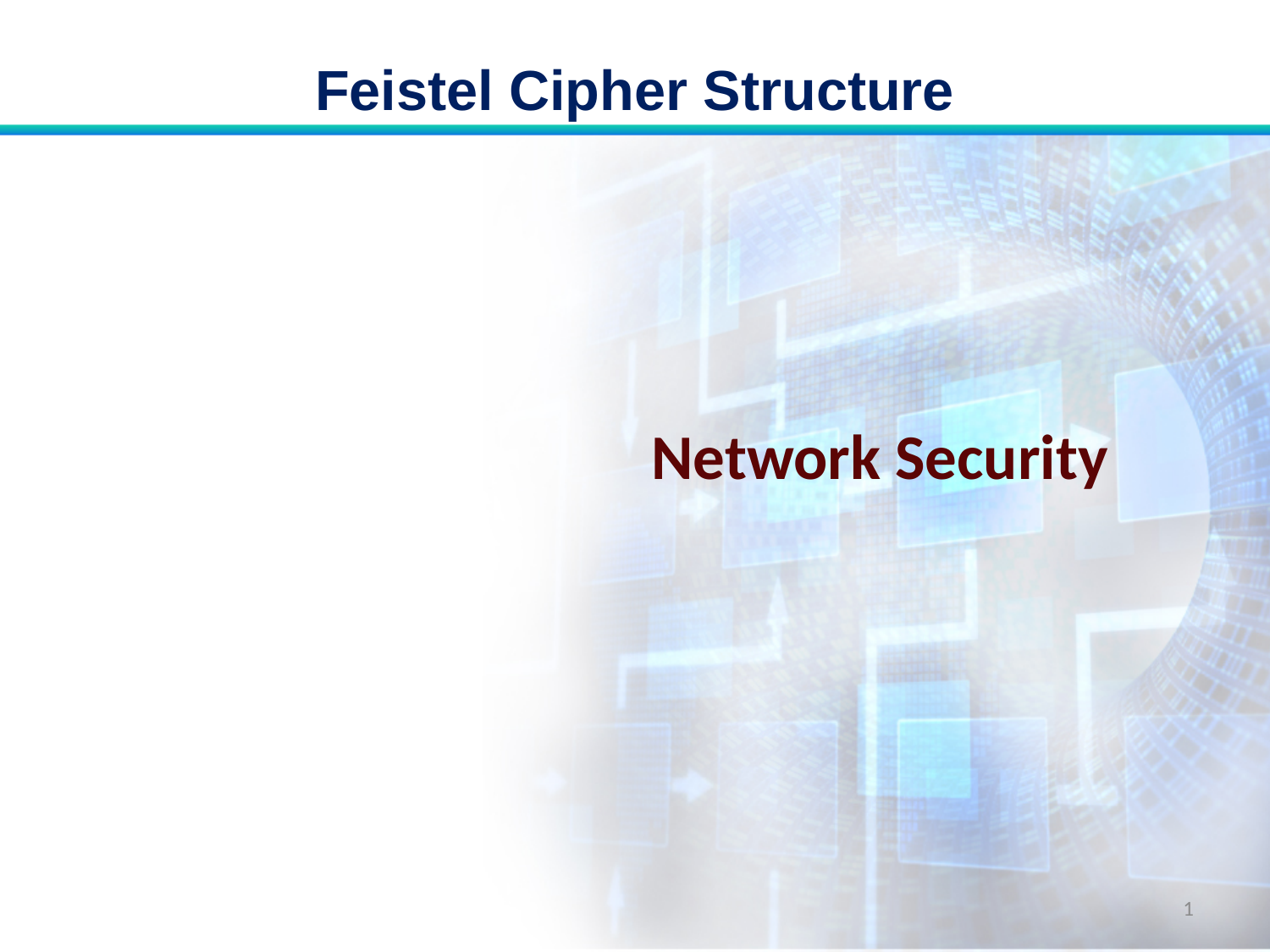

# Feistel Cipher Structure
Network Security
1